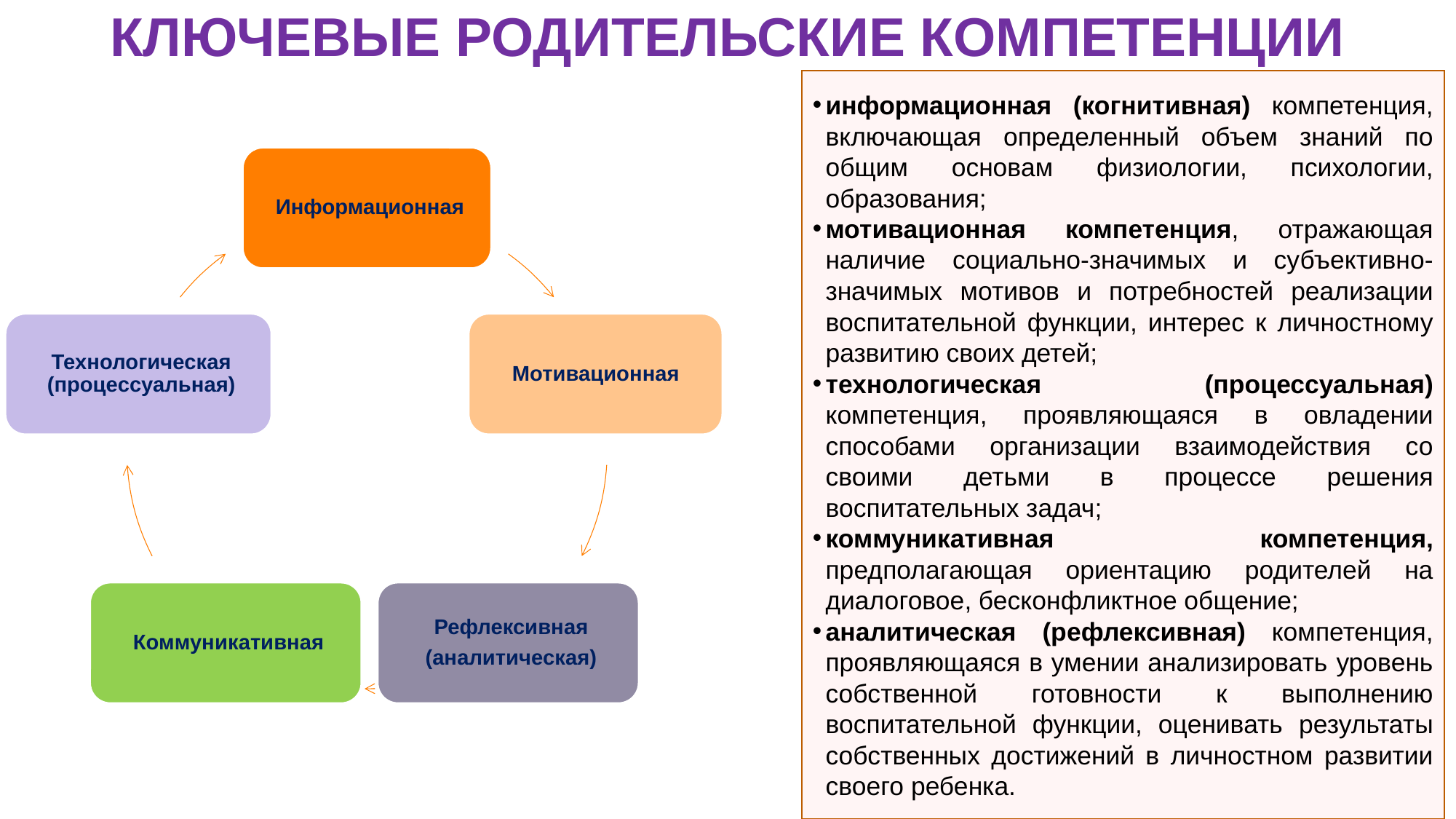

# КЛЮЧЕВЫЕ РОДИТЕЛЬСКИЕ КОМПЕТЕНЦИИ
информационная (когнитивная) компетенция, включающая определенный объем знаний по общим основам физиологии, психологии, образования;
мотивационная компетенция, отражающая наличие социально-значимых и субъективно-значимых мотивов и потребностей реализации воспитательной функции, интерес к личностному развитию своих детей;
технологическая (процессуальная) компетенция, проявляющаяся в овладении способами организации взаимодействия со своими детьми в процессе решения воспитательных задач;
коммуникативная компетенция, предполагающая ориентацию родителей на диалоговое, бесконфликтное общение;
аналитическая (рефлексивная) компетенция, проявляющаяся в умении анализировать уровень собственной готовности к выполнению воспитательной функции, оценивать результаты собственных достижений в личностном развитии своего ребенка.
Информационная
Мотивационная
Рефлексивная
(аналитическая)
Коммуникативная
Технологическая (процессуальная)